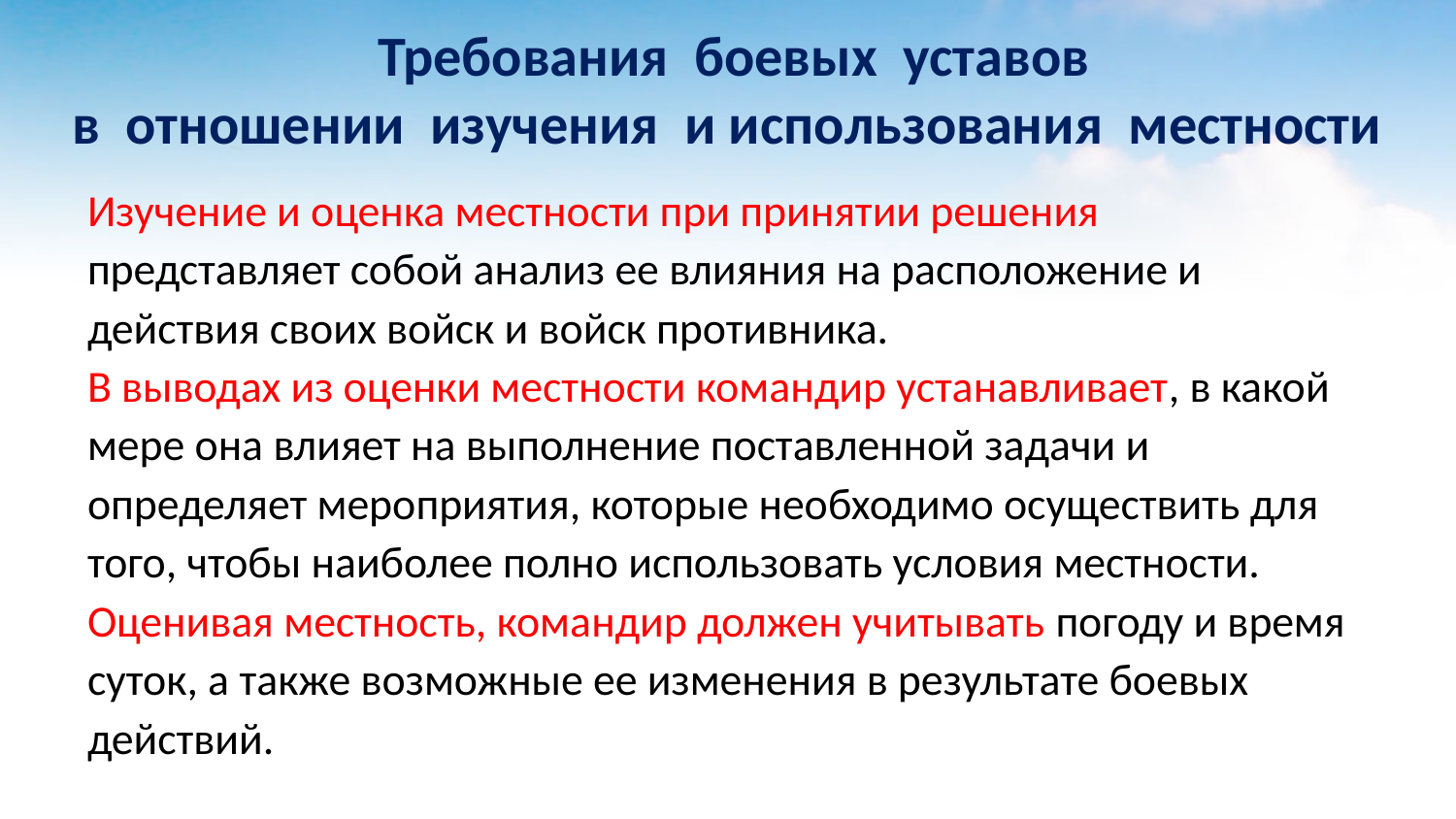

# Требования  боевых  уставов в  отношении  изучения  и использования  местности
Изучение и оценка местности при принятии решения  представляет собой анализ ее влияния на расположение и действия своих войск и войск противника.
В выводах из оценки местности командир устанавливает, в какой мере она влияет на выполнение поставленной задачи и определяет мероприятия, которые необходимо осуществить для того, чтобы наиболее полно использовать условия местности.
Оценивая местность, командир должен учитывать погоду и время суток, а также возможные ее изменения в результате боевых действий.